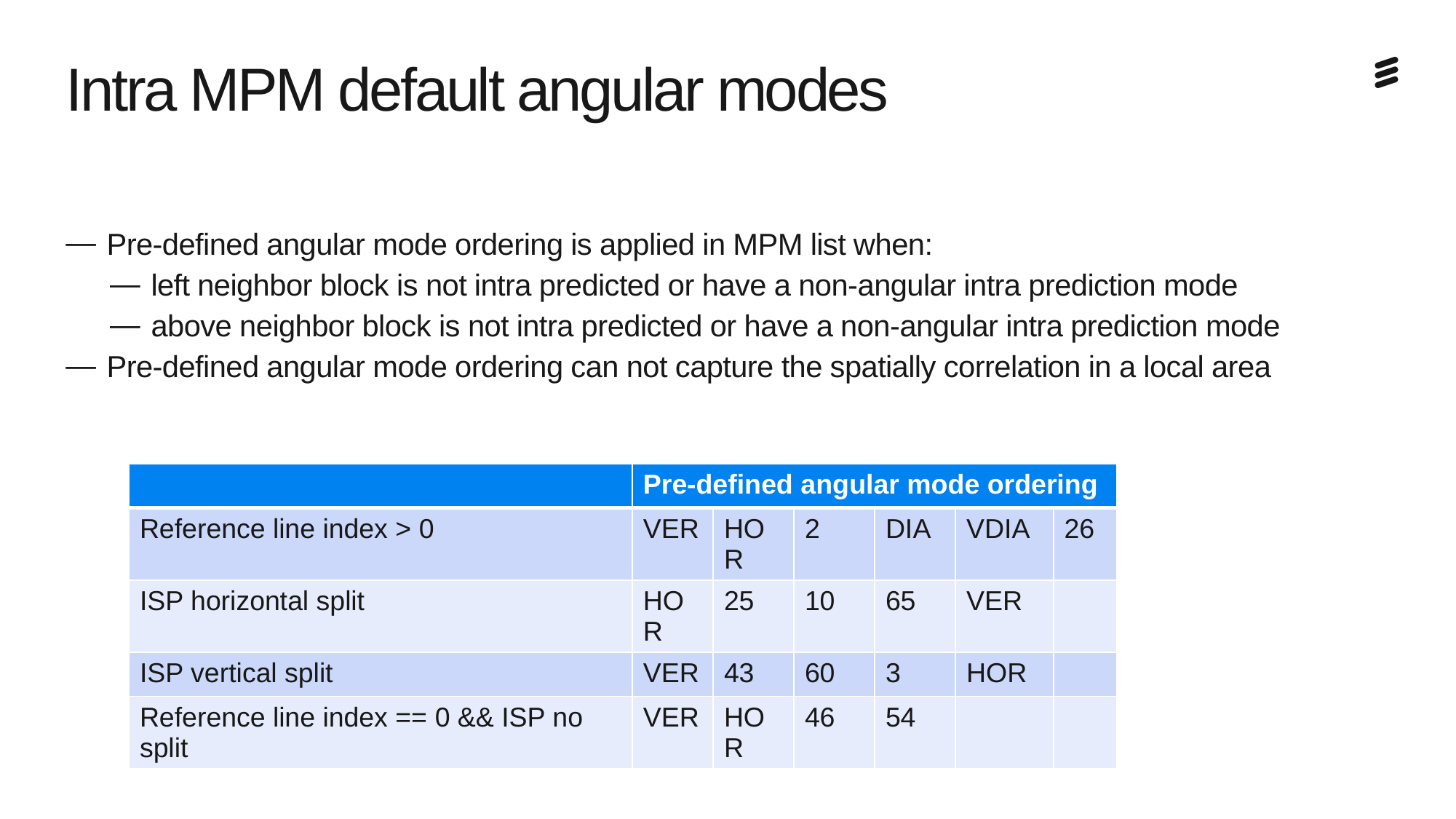

# Intra MPM default angular modes
Pre-defined angular mode ordering is applied in MPM list when:
left neighbor block is not intra predicted or have a non-angular intra prediction mode
above neighbor block is not intra predicted or have a non-angular intra prediction mode
Pre-defined angular mode ordering can not capture the spatially correlation in a local area
|  | Pre-defined angular mode ordering |  |  |  |  |  |
| --- | --- | --- | --- | --- | --- | --- |
| Reference line index > 0 | VER | HOR | 2 | DIA | VDIA | 26 |
| ISP horizontal split | HOR | 25 | 10 | 65 | VER |  |
| ISP vertical split | VER | 43 | 60 | 3 | HOR |  |
| Reference line index == 0 && ISP no split | VER | HOR | 46 | 54 |  |  |